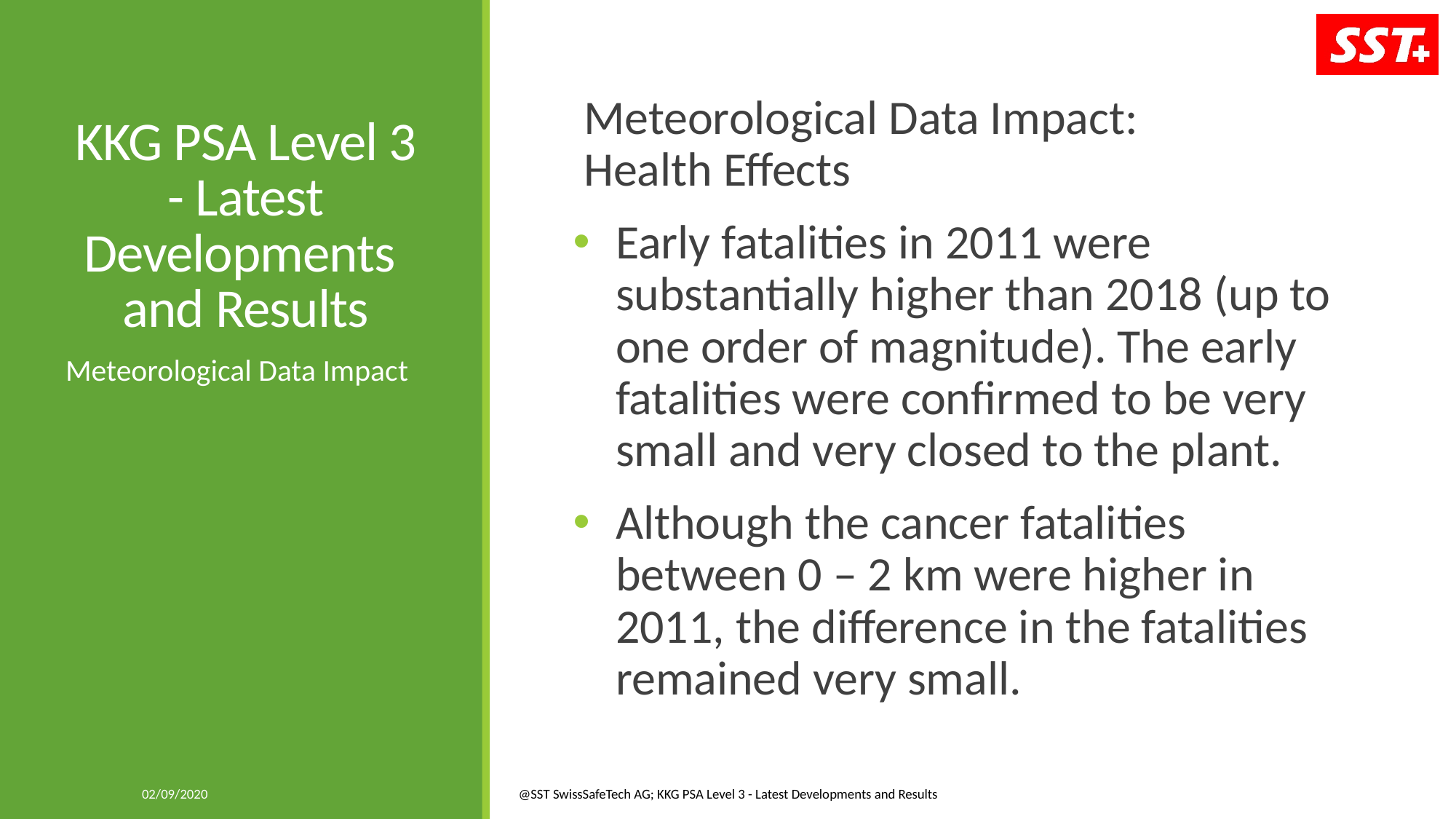

# KKG PSA Level 3 - Latest Developments and Results
Meteorological Data Impact:             Health Effects
Early fatalities in 2011 were substantially higher than 2018 (up to one order of magnitude). The early fatalities were confirmed to be very small and very closed to the plant.
Although the cancer fatalities between 0 – 2 km were higher in 2011, the difference in the fatalities remained very small.

Meteorological Data Impact
02/09/2020
@SST SwissSafeTech AG; KKG PSA Level 3 - Latest Developments and Results